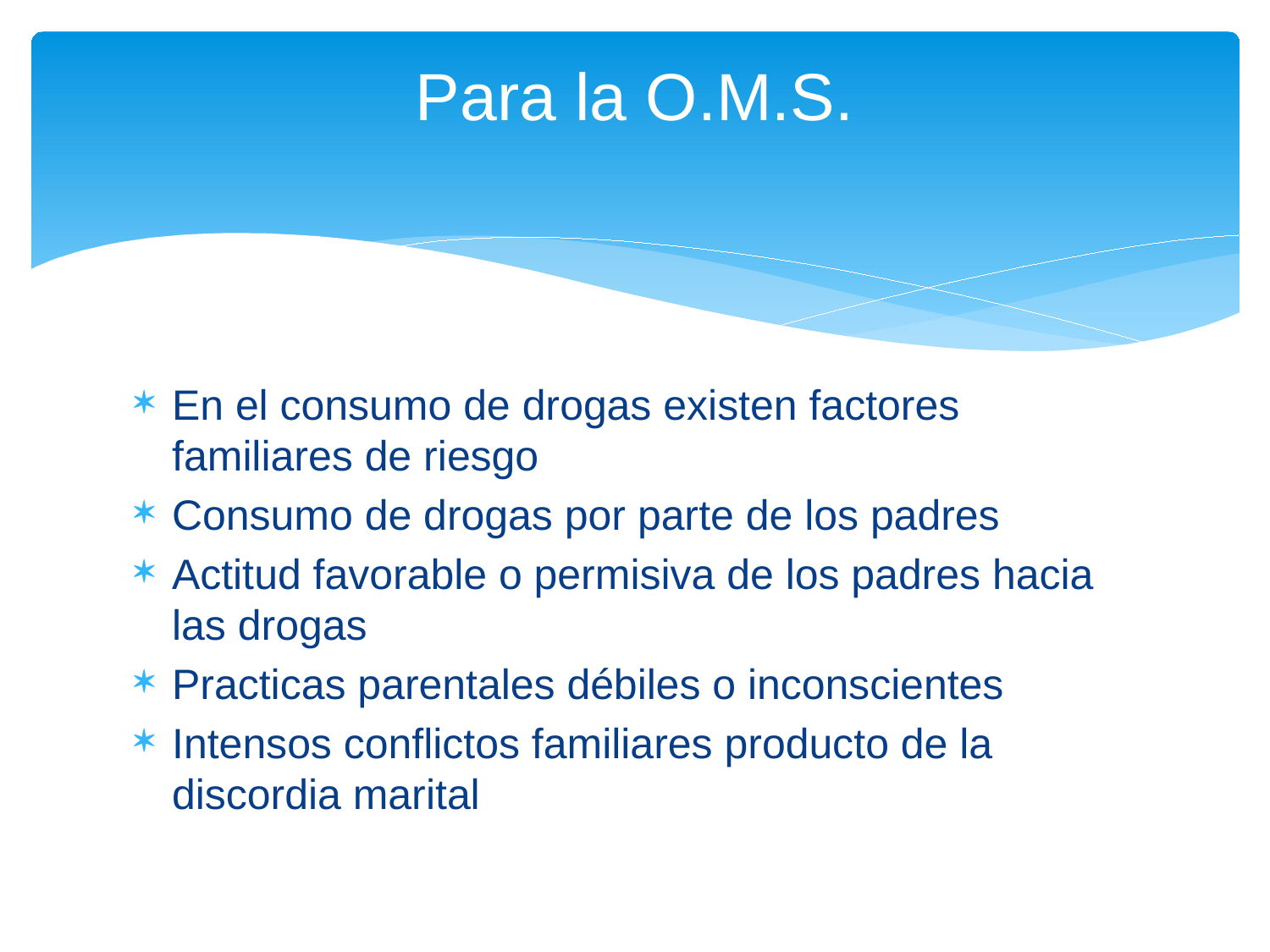

# Para la O.M.S.
En el consumo de drogas existen factores familiares de riesgo
Consumo de drogas por parte de los padres
Actitud favorable o permisiva de los padres hacia las drogas
Practicas parentales débiles o inconscientes
Intensos conflictos familiares producto de la discordia marital